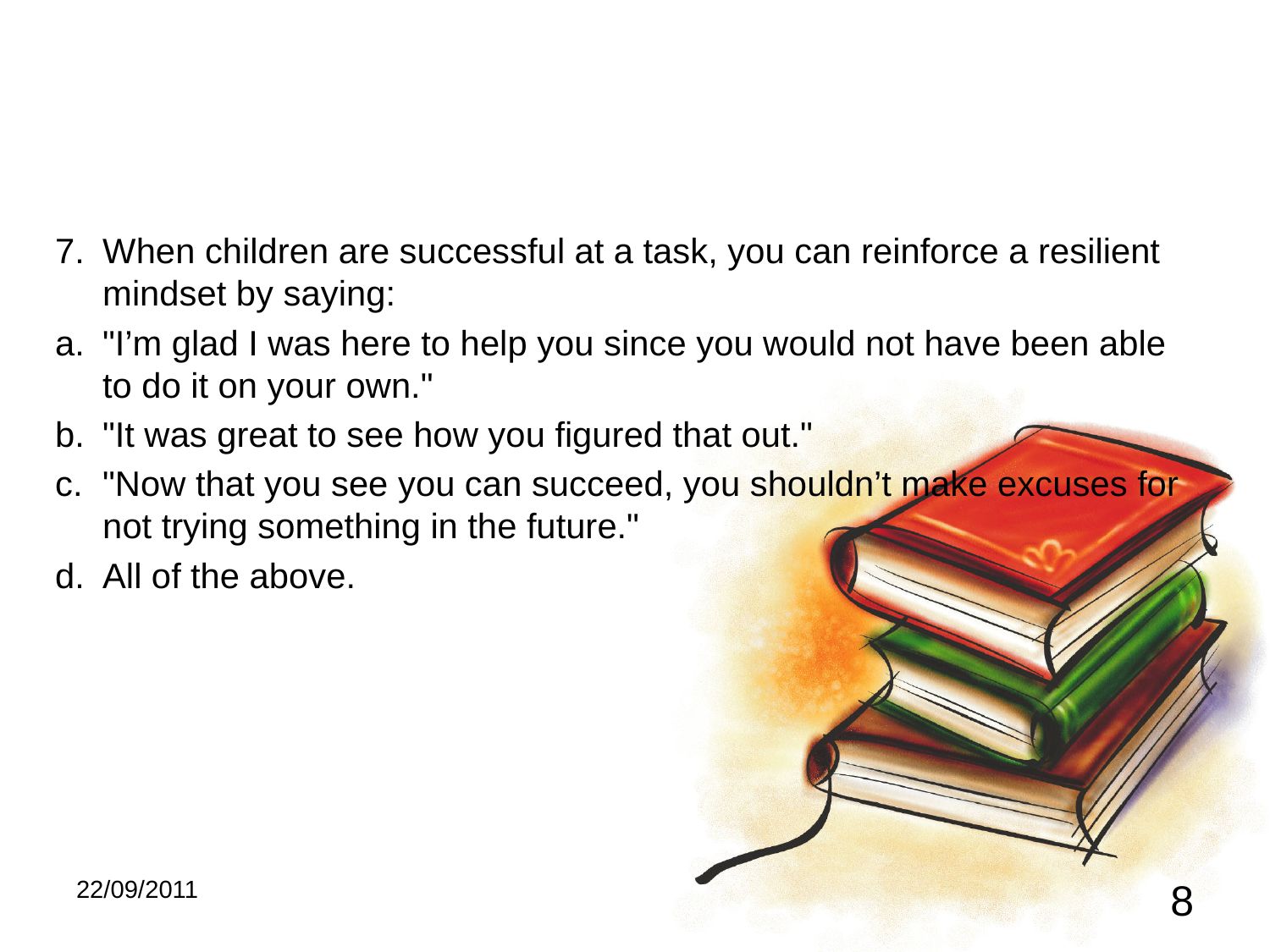

7.	When children are successful at a task, you can reinforce a resilient mindset by saying:
a.	"I’m glad I was here to help you since you would not have been able to do it on your own."
b.	"It was great to see how you figured that out."
c.	"Now that you see you can succeed, you shouldn’t make excuses for not trying something in the future."
d.	All of the above.

22/09/2011
8